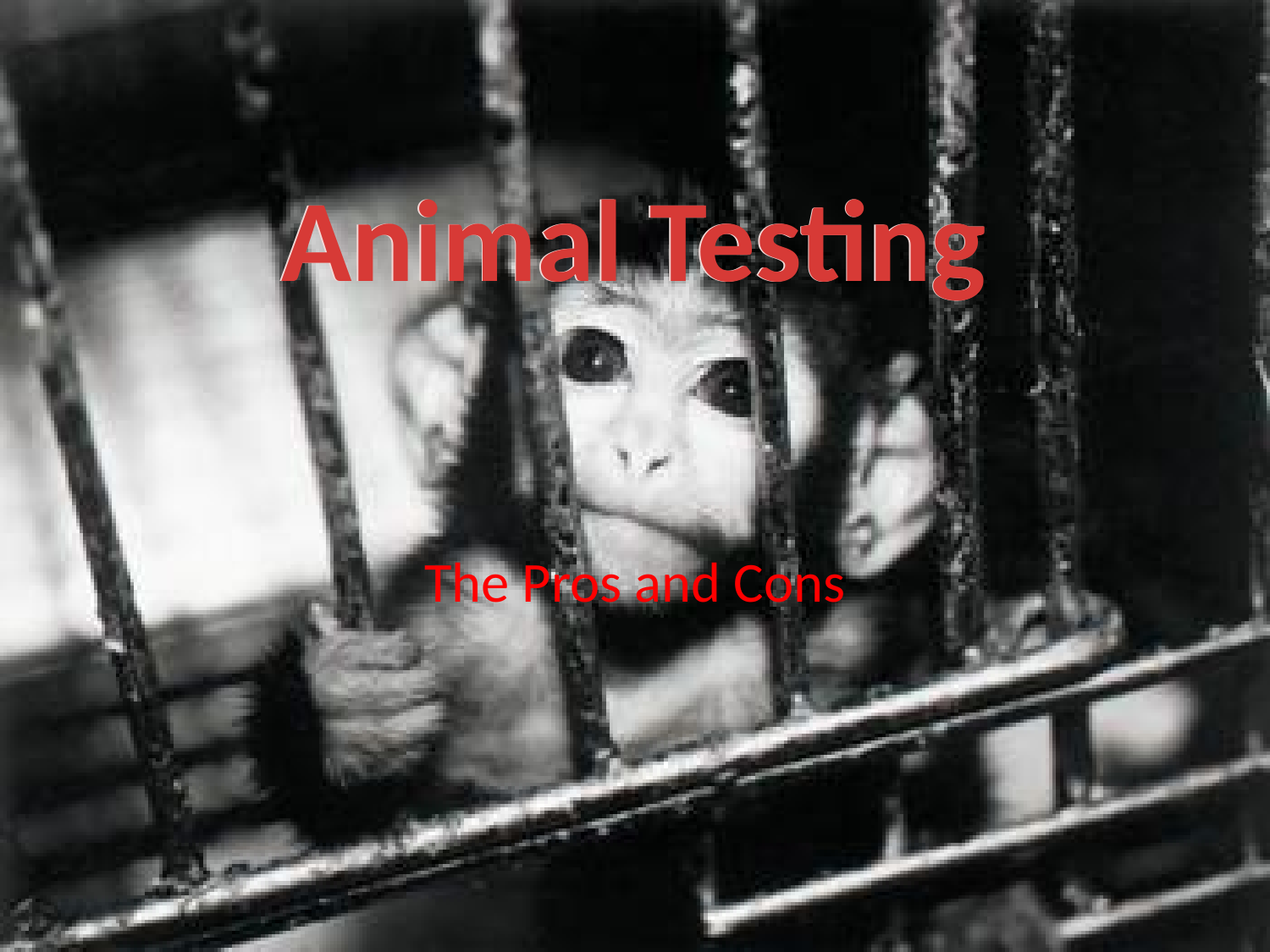

Animal Testing
Animal Testing
#
The Pros and Cons